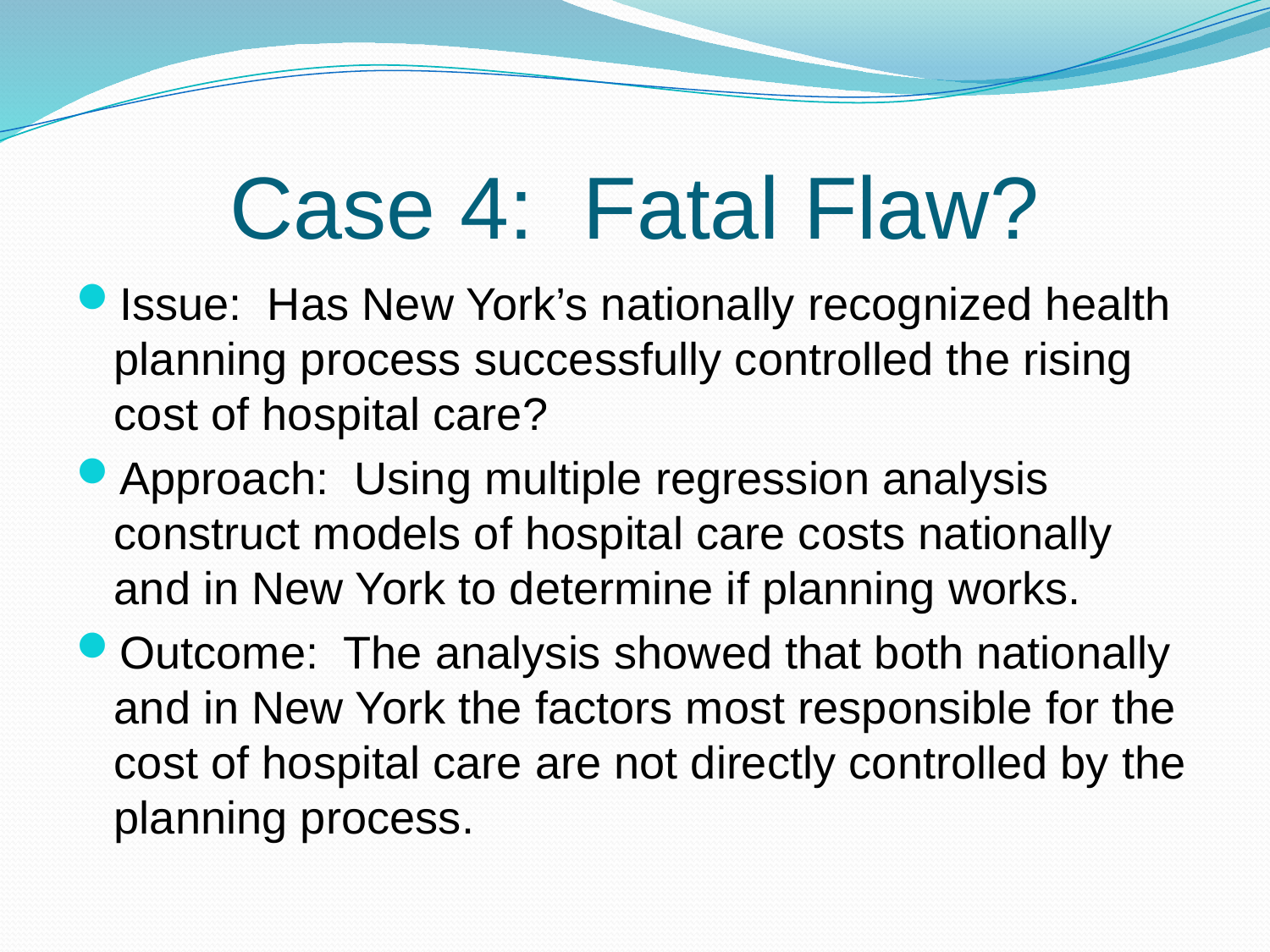

# Case 4:  Fatal Flaw?
Issue:  Has New York’s nationally recognized health planning process successfully controlled the rising cost of hospital care?
Approach:  Using multiple regression analysis construct models of hospital care costs nationally and in New York to determine if planning works.
Outcome:  The analysis showed that both nationally and in New York the factors most responsible for the cost of hospital care are not directly controlled by the planning process.